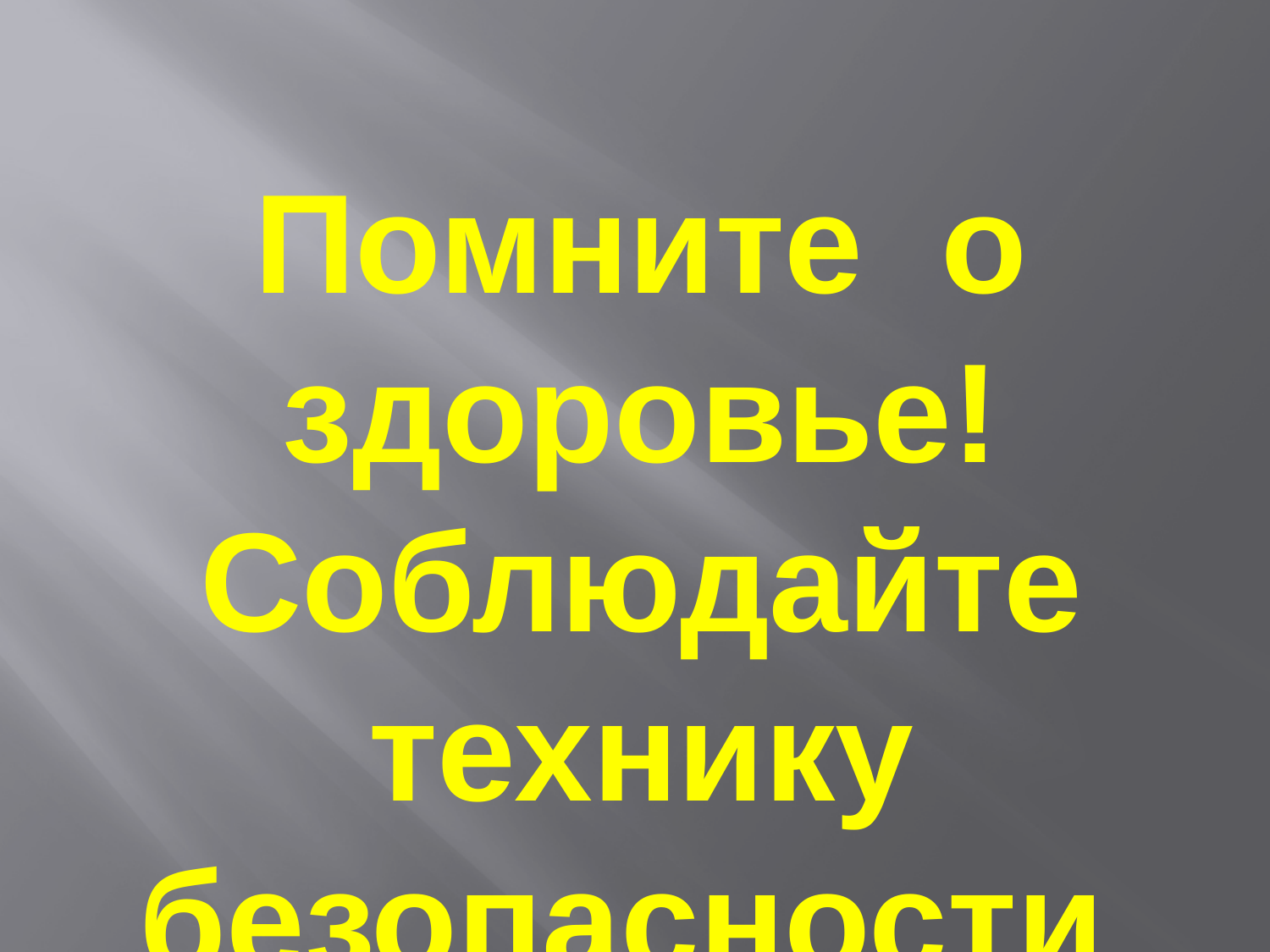

Помните  о здоровье! Соблюдайте технику безопасности  во  время эксперимента!